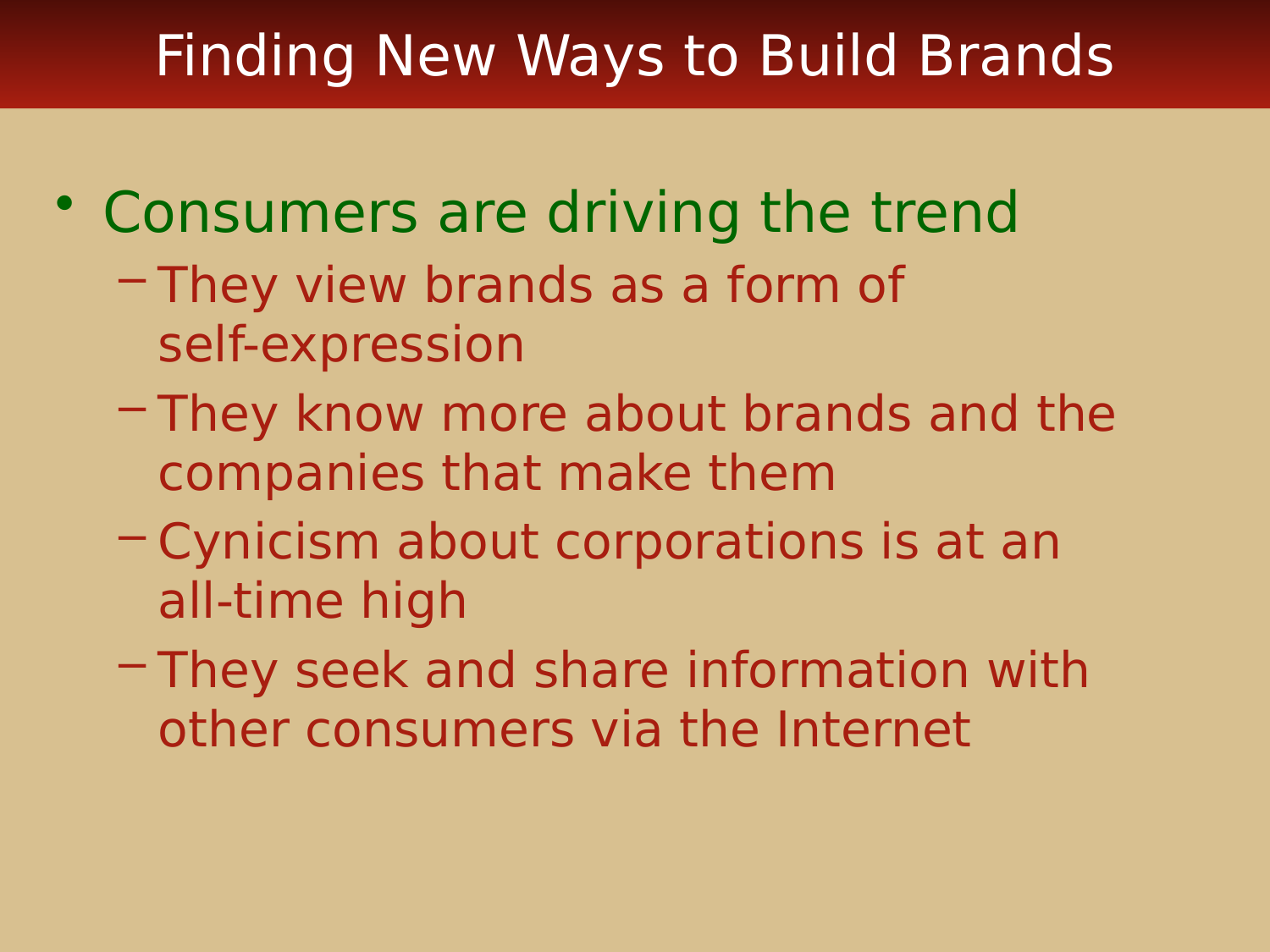

# Finding New Ways to Build Brands
Consumers are driving the trend
They view brands as a form of
self-expression
They know more about brands and the companies that make them
Cynicism about corporations is at an
all-time high
They seek and share information with other consumers via the Internet